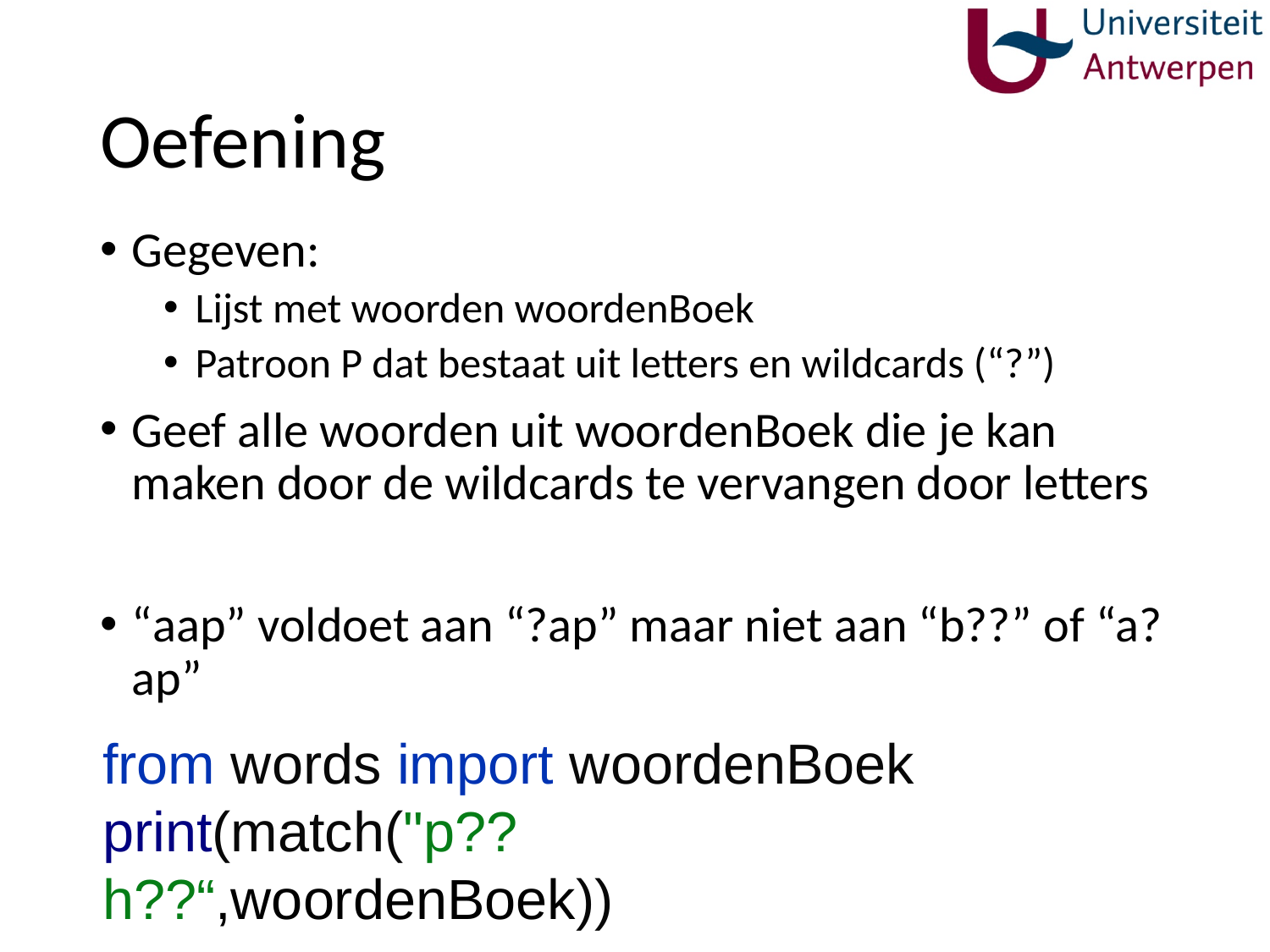

# Oefening
Gegeven:
Lijst met woorden woordenBoek
Patroon P dat bestaat uit letters en wildcards (“?”)
Geef alle woorden uit woordenBoek die je kan maken door de wildcards te vervangen door letters

“aap” voldoet aan “?ap” maar niet aan “b??” of “a?ap”
from words import woordenBoek
print(match("p??h??“,woordenBoek))